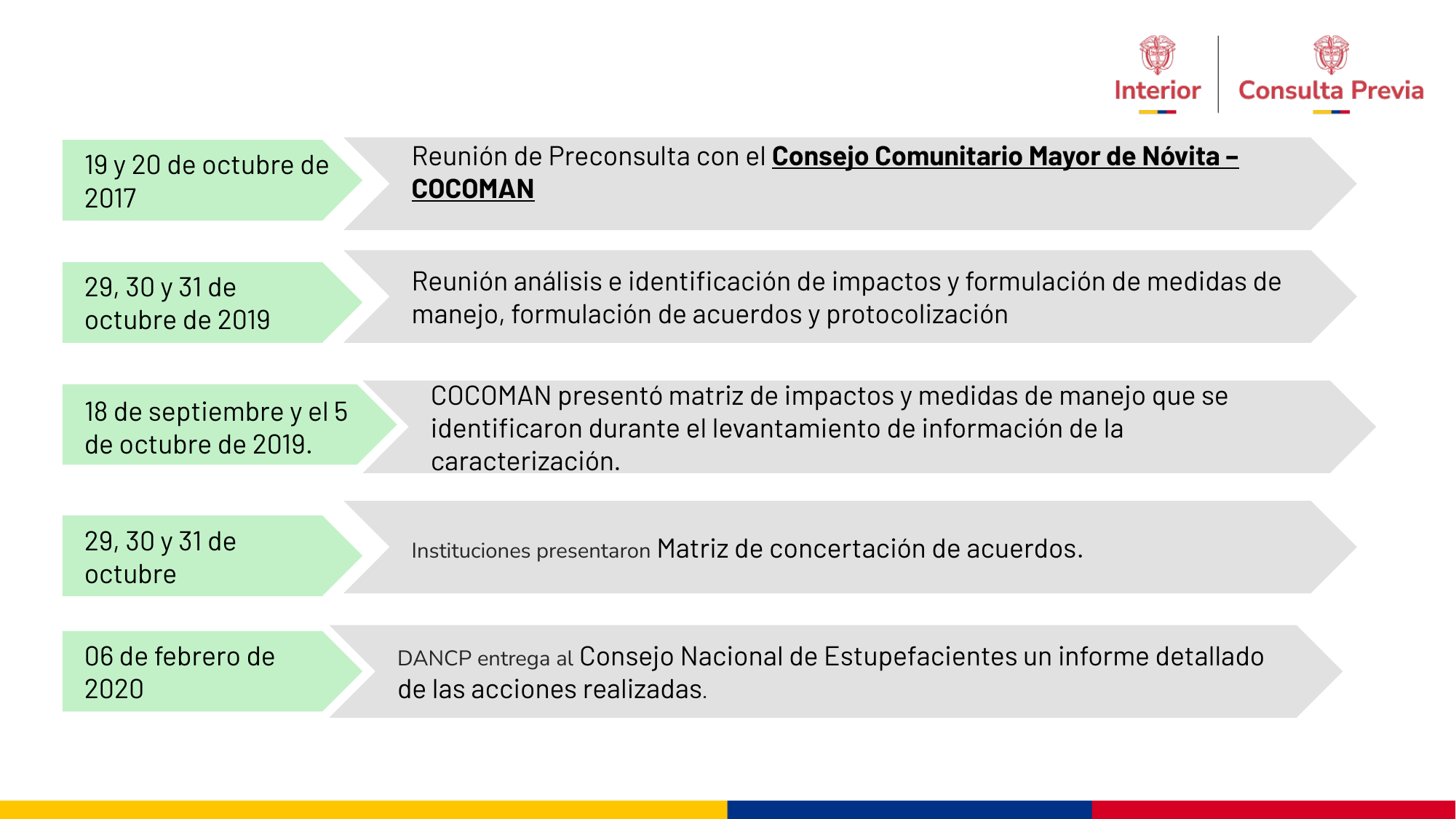

Reunión de Preconsulta con el Consejo Comunitario Mayor de Nóvita – COCOMAN

19 y 20 de octubre de 2017
Reunión análisis e identificación de impactos y formulación de medidas de manejo, formulación de acuerdos y protocolización
29, 30 y 31 de octubre de 2019
COCOMAN presentó matriz de impactos y medidas de manejo que se identificaron durante el levantamiento de información de la caracterización.

18 de septiembre y el 5 de octubre de 2019.

Instituciones presentaron Matriz de concertación de acuerdos.
29, 30 y 31 de octubre
DANCP entrega al Consejo Nacional de Estupefacientes un informe detallado de las acciones realizadas.
06 de febrero de 2020